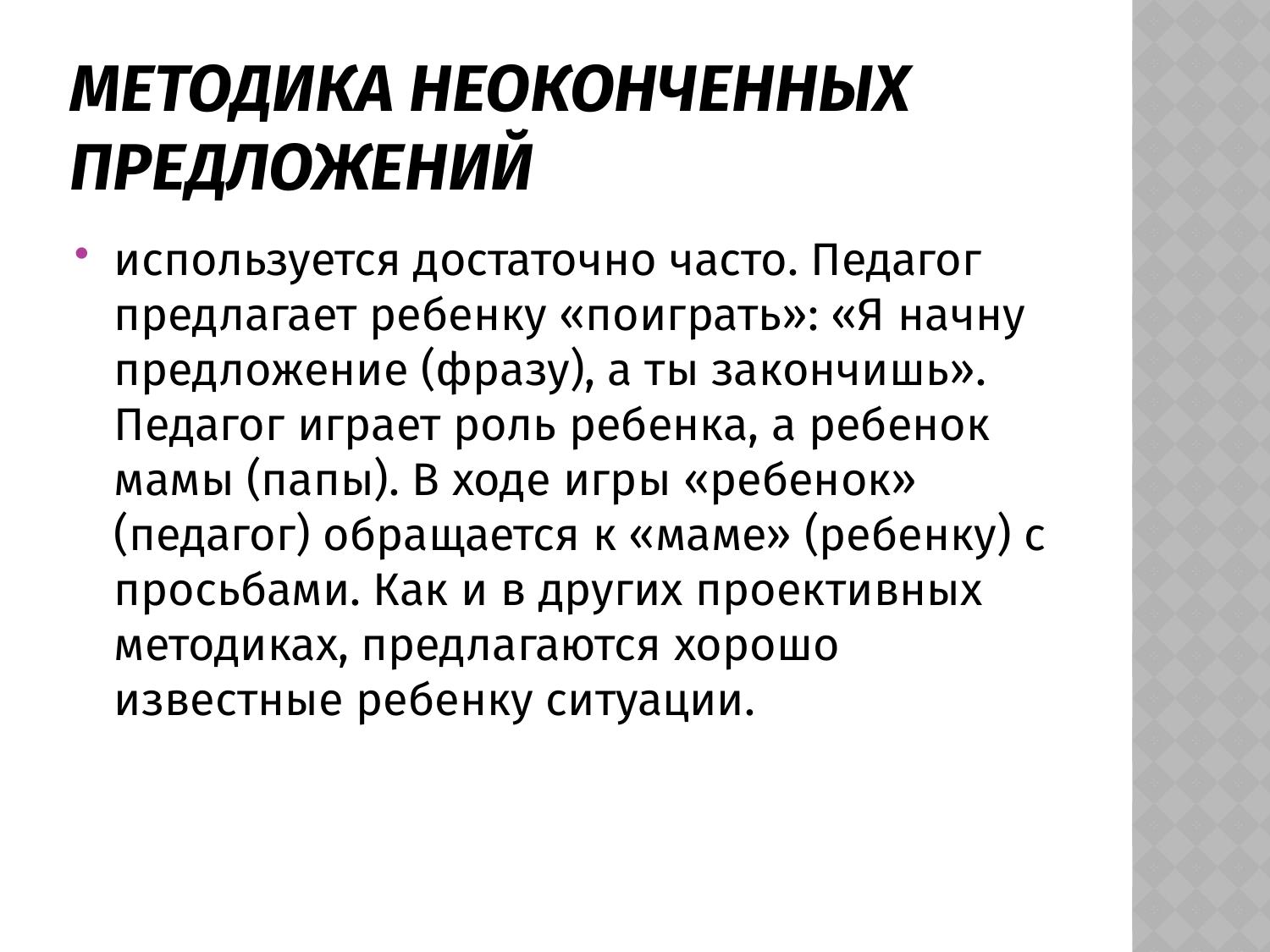

# Методика неоконченных предложений
используется достаточно часто. Педагог предлагает ребенку «поиграть»: «Я начну предложение (фразу), а ты закончишь». Педагог играет роль ребенка, а ребенок мамы (папы). В ходе игры «ребенок» (педагог) обращается к «маме» (ребенку) с просьбами. Как и в других проективных методиках, предлагаются хорошо известные ребенку ситуации.